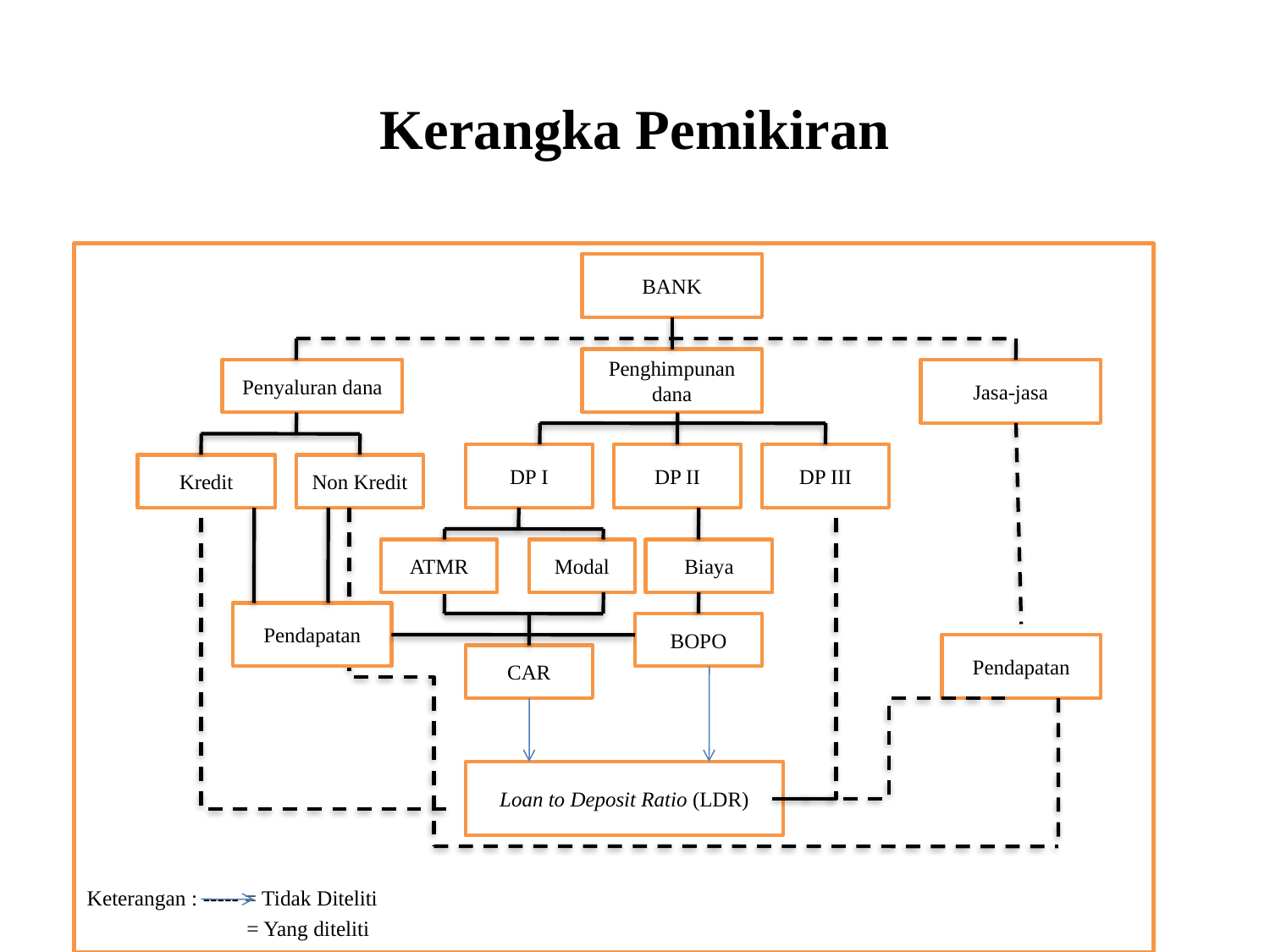

# Kerangka Pemikiran

Keterangan : ----- = Tidak Diteliti
 	         = Yang diteliti
BANK
Penghimpunan dana
Penyaluran dana
Jasa-jasa
DP I
DP II
DP III
Kredit
Non Kredit
ATMR
Modal
Biaya
Pendapatan
BOPO
Pendapatan
CAR
Loan to Deposit Ratio (LDR)